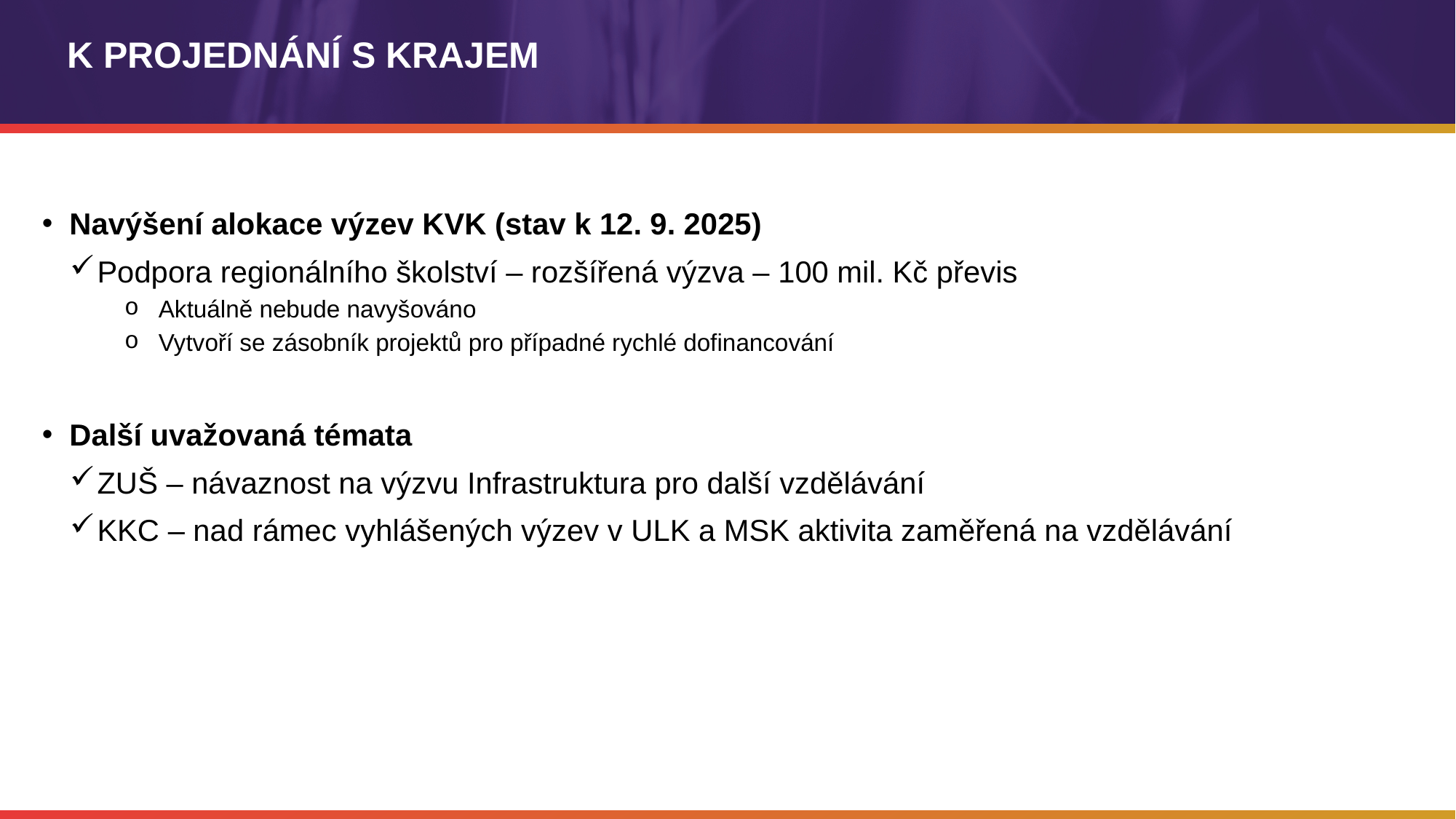

K PROJEDNÁNÍ S KRAJEM
Navýšení alokace výzev KVK (stav k 12. 9. 2025)
Podpora regionálního školství – rozšířená výzva – 100 mil. Kč převis
Aktuálně nebude navyšováno
Vytvoří se zásobník projektů pro případné rychlé dofinancování

Další uvažovaná témata
ZUŠ – návaznost na výzvu Infrastruktura pro další vzdělávání
KKC – nad rámec vyhlášených výzev v ULK a MSK aktivita zaměřená na vzdělávání